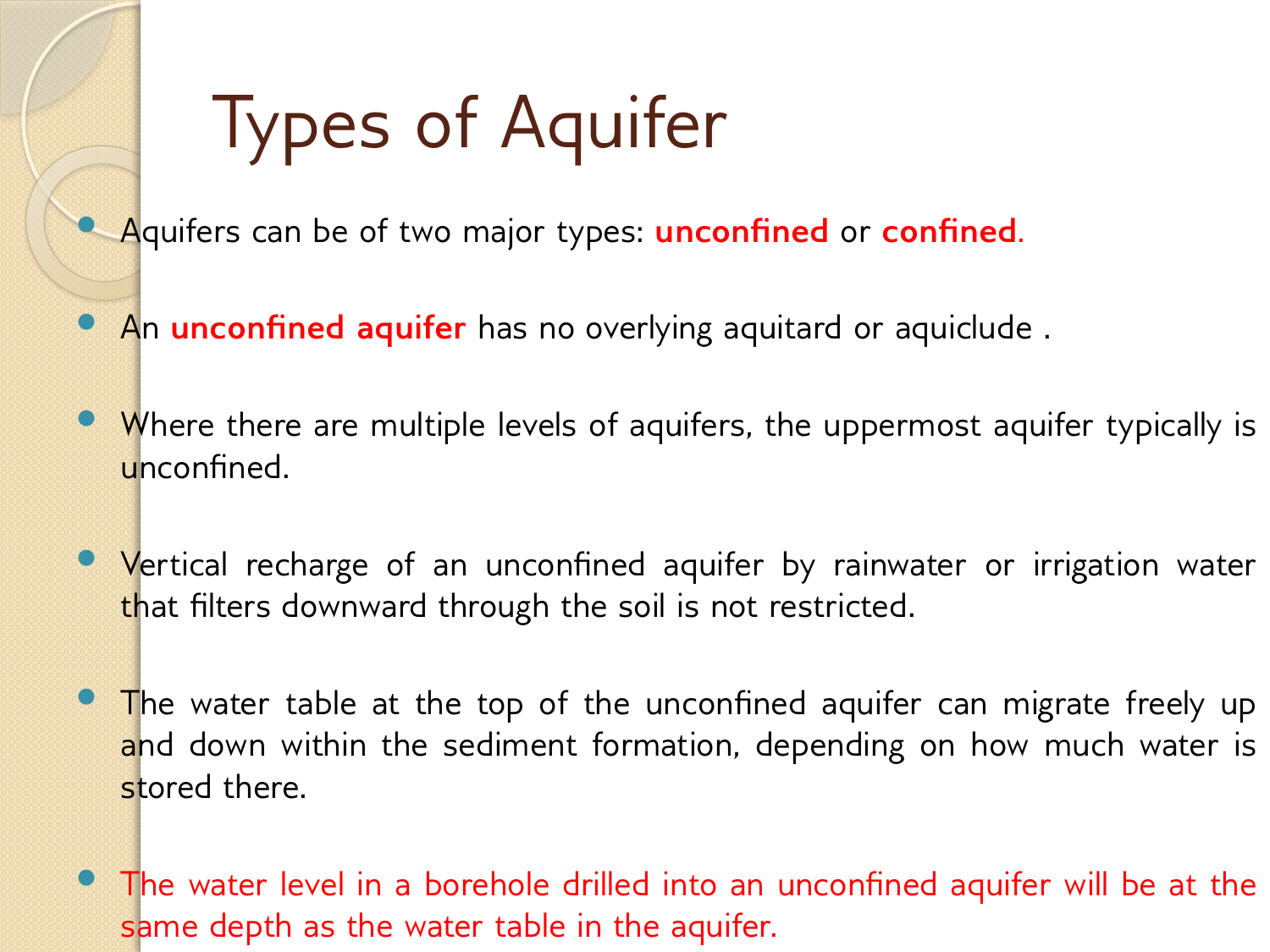

# Types of Aquifer
Aquifers can be of two major types: unconfined or confined.

An unconfined aquifer has no overlying aquitard or aquiclude .

Where there are multiple levels of aquifers, the uppermost aquifer typically is unconfined.

Vertical recharge of an unconfined aquifer by rainwater or irrigation water that filters downward through the soil is not restricted.

The water table at the top of the unconfined aquifer can migrate freely up and down within the sediment formation, depending on how much water is stored there.

The water level in a borehole drilled into an unconfined aquifer will be at the same depth as the water table in the aquifer.